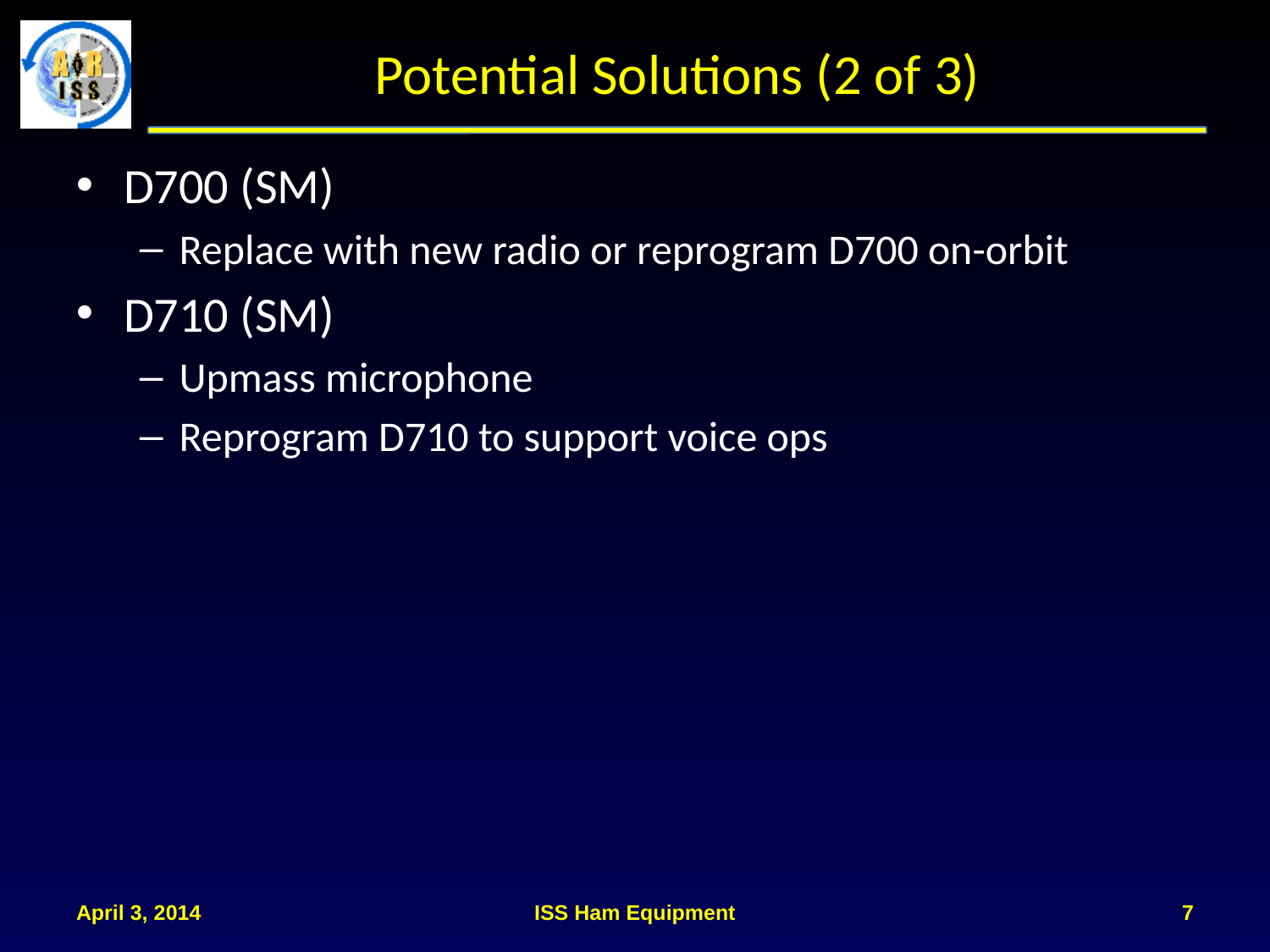

# Potential Solutions (2 of 3)
D700 (SM)
Replace with new radio or reprogram D700 on-orbit
D710 (SM)
Upmass microphone
Reprogram D710 to support voice ops

April 3, 2014
ISS Ham Equipment
7